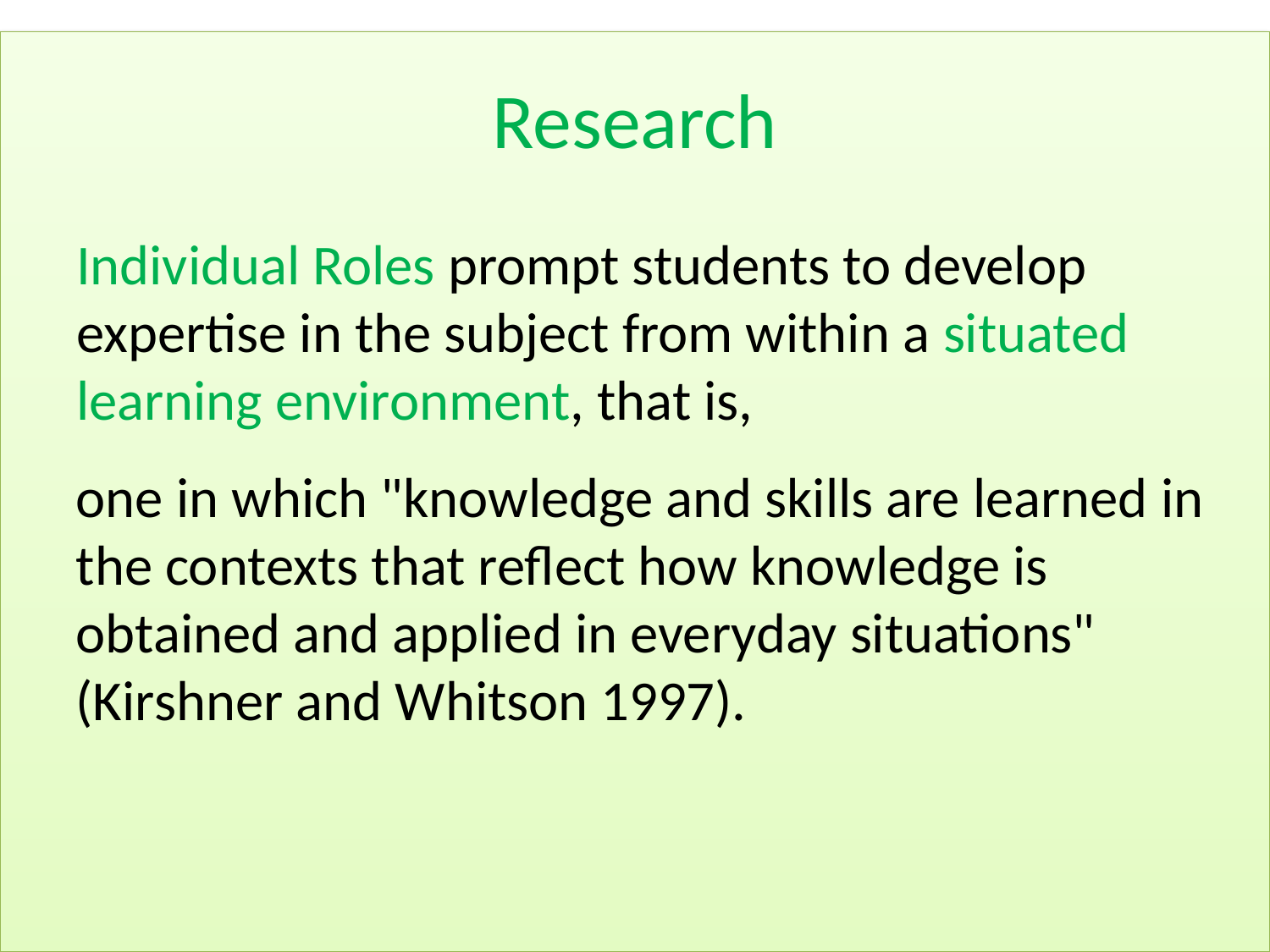

# Research
Individual Roles prompt students to develop expertise in the subject from within a situated learning environment, that is,
one in which "knowledge and skills are learned in the contexts that reflect how knowledge is obtained and applied in everyday situations" (Kirshner and Whitson 1997).